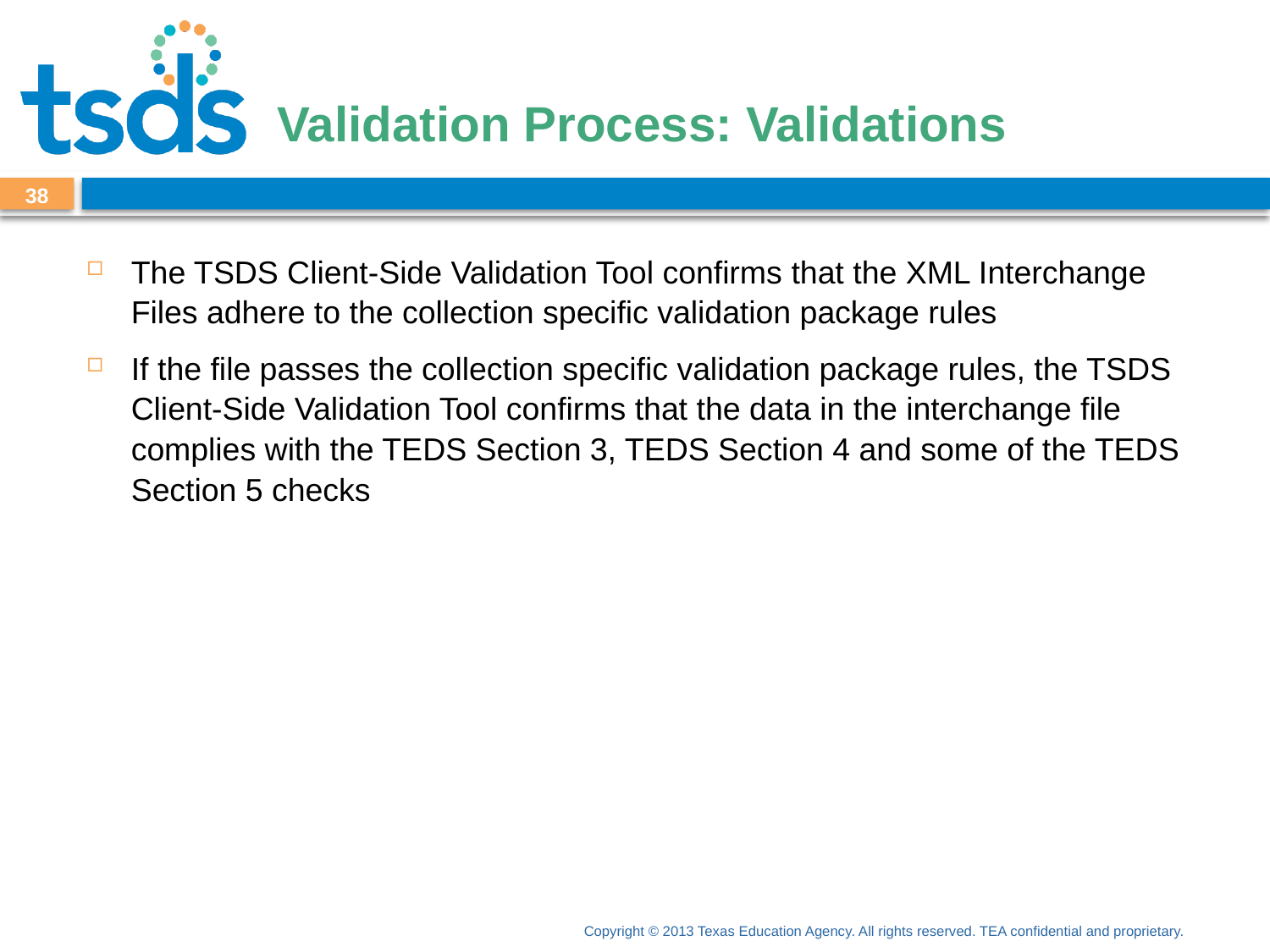

# Validation Process: Validations
38
The TSDS Client-Side Validation Tool confirms that the XML Interchange Files adhere to the collection specific validation package rules
If the file passes the collection specific validation package rules, the TSDS Client-Side Validation Tool confirms that the data in the interchange file complies with the TEDS Section 3, TEDS Section 4 and some of the TEDS Section 5 checks